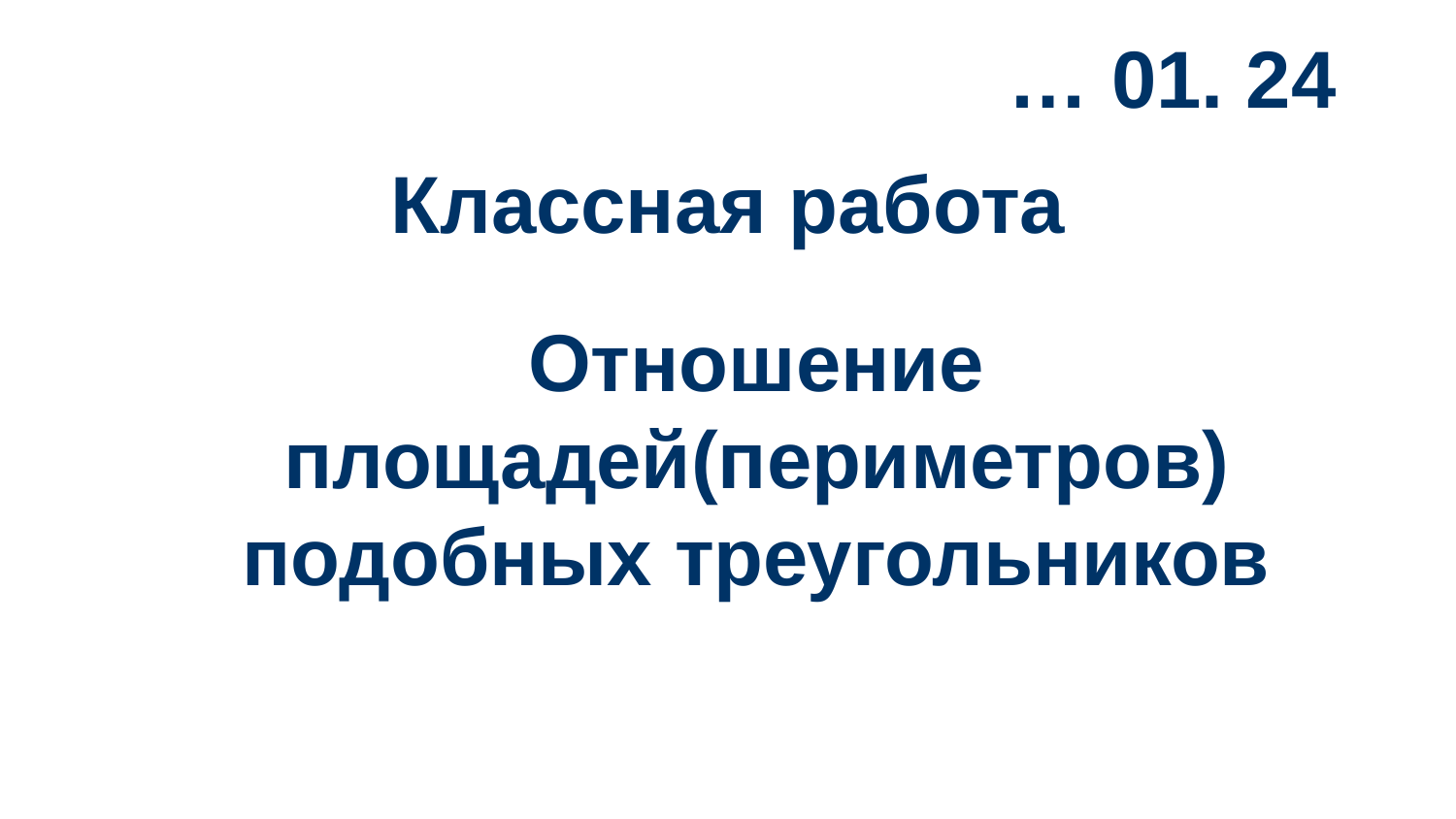

… 01. 24
Классная работа
Отношение площадей(периметров) подобных треугольников